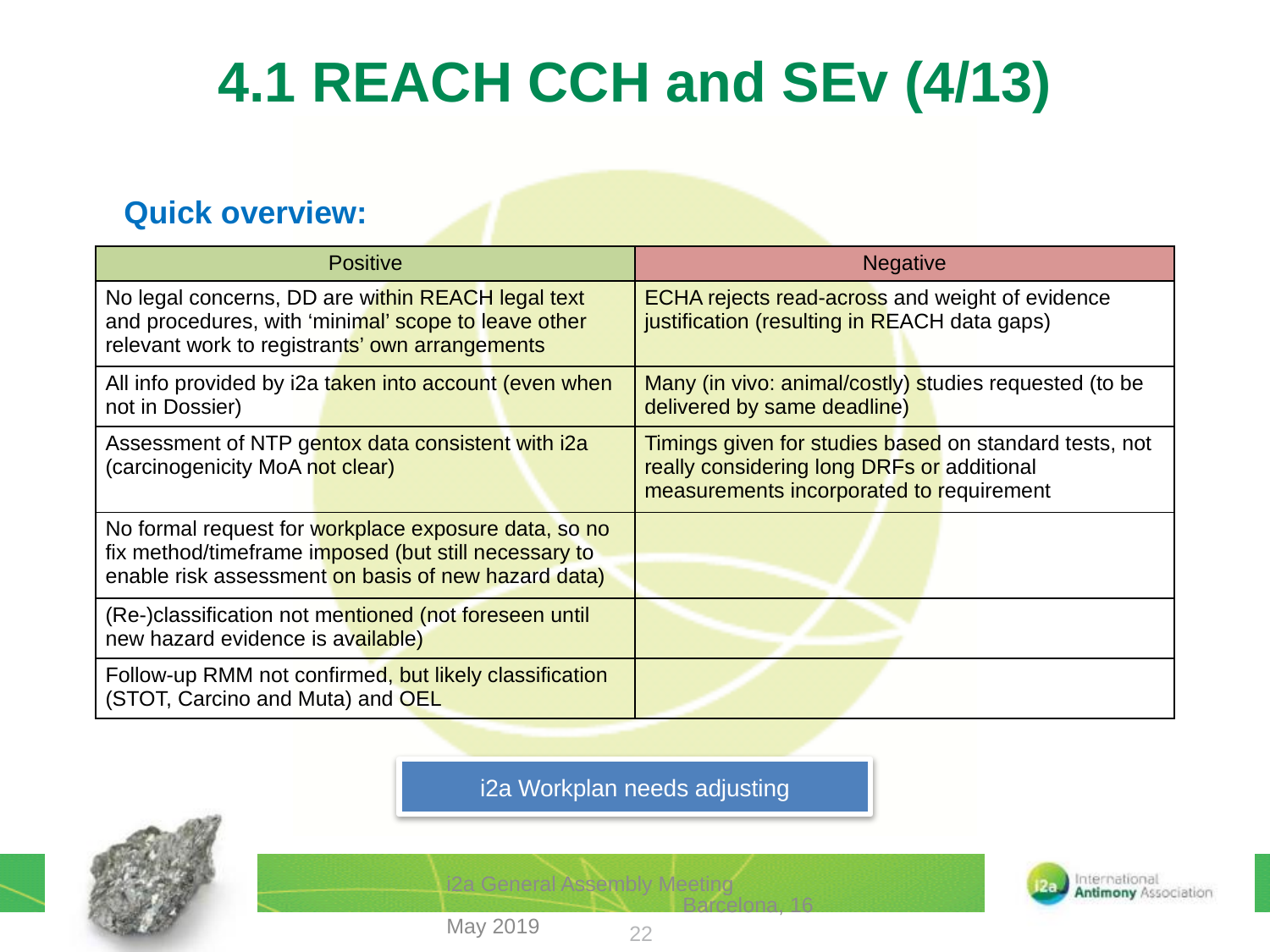

# 4.1 REACH CCH and SEv (4/13)
Quick overview:
| Positive | Negative |
| --- | --- |
| No legal concerns, DD are within REACH legal text and procedures, with ‘minimal’ scope to leave other relevant work to registrants’ own arrangements | ECHA rejects read-across and weight of evidence justification (resulting in REACH data gaps) |
| All info provided by i2a taken into account (even when not in Dossier) | Many (in vivo: animal/costly) studies requested (to be delivered by same deadline) |
| Assessment of NTP gentox data consistent with i2a (carcinogenicity MoA not clear) | Timings given for studies based on standard tests, not really considering long DRFs or additional measurements incorporated to requirement |
| No formal request for workplace exposure data, so no fix method/timeframe imposed (but still necessary to enable risk assessment on basis of new hazard data) |  |
| (Re-)classification not mentioned (not foreseen until new hazard evidence is available) |  |
| Follow-up RMM not confirmed, but likely classification (STOT, Carcino and Muta) and OEL |  |
i2a Workplan needs adjusting
i2a General Assembly Meeting                                                       Barcelona, 16 May 2019
22